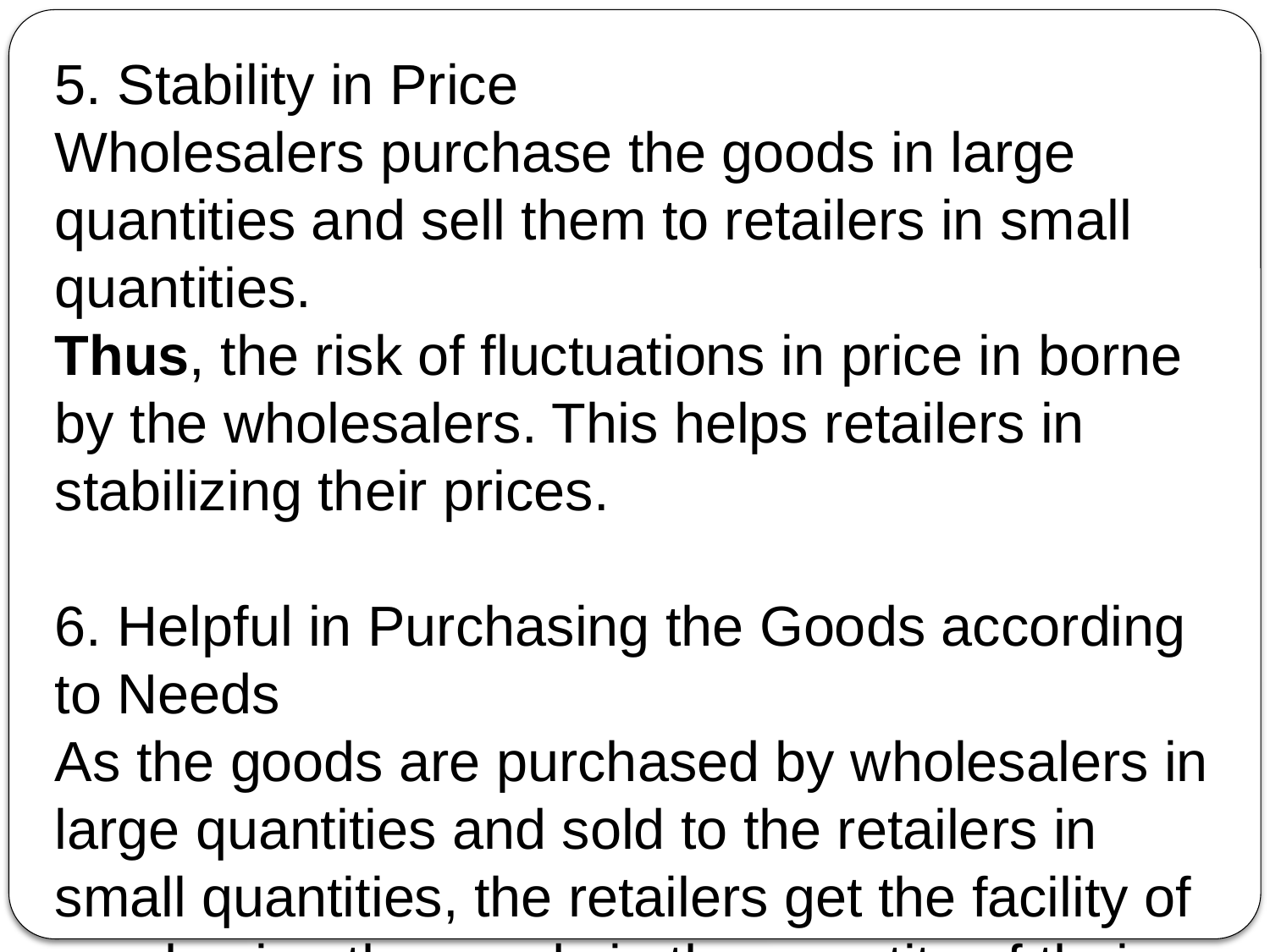

5. Stability in Price
Wholesalers purchase the goods in large quantities and sell them to retailers in small quantities.
Thus, the risk of fluctuations in price in borne by the wholesalers. This helps retailers in stabilizing their prices.

6. Helpful in Purchasing the Goods according to Needs
As the goods are purchased by wholesalers in large quantities and sold to the retailers in small quantities, the retailers get the facility of purchasing the goods in the quantity of their need.